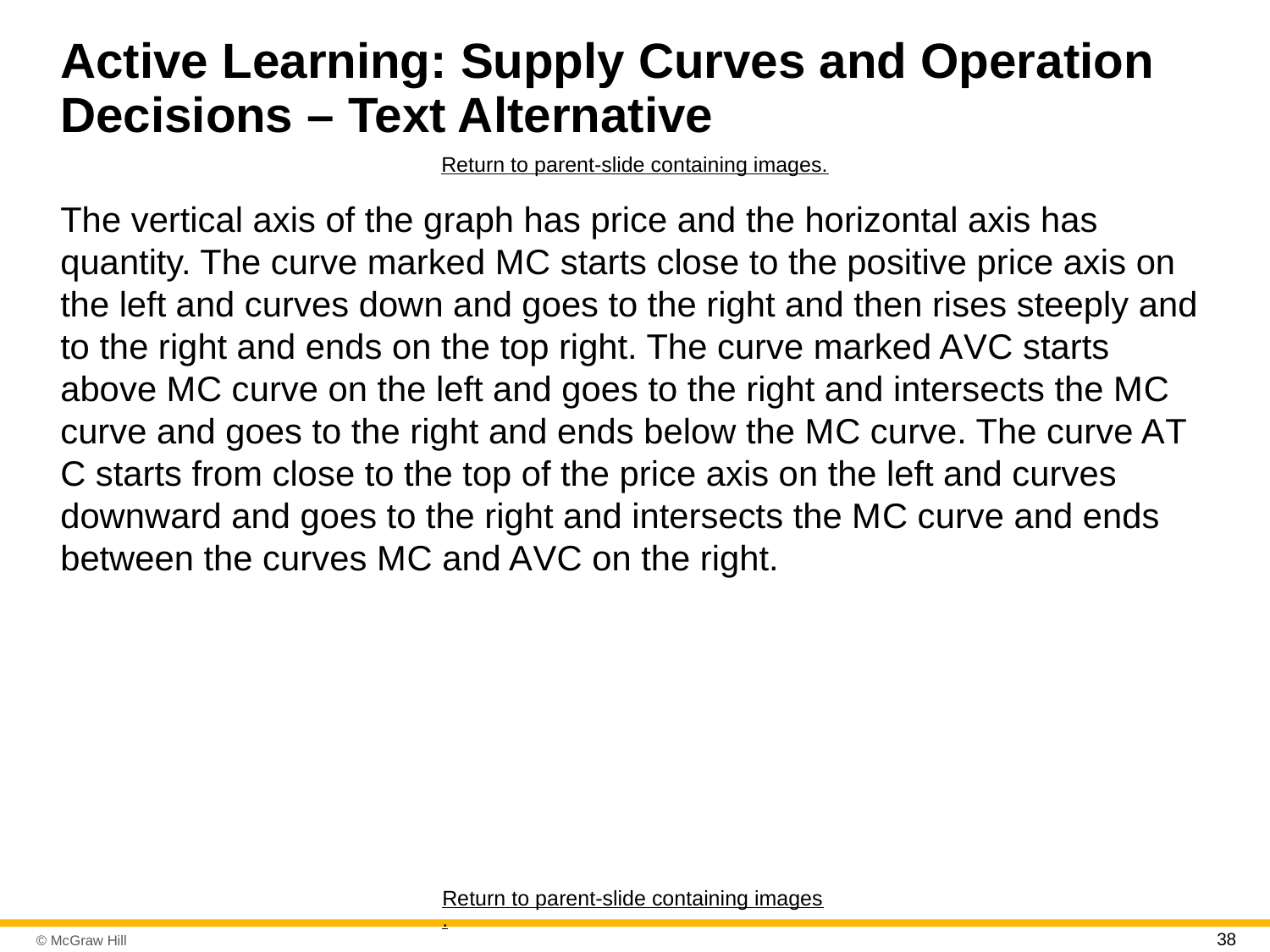

# Active Learning: Supply Curves and Operation Decisions – Text Alternative
Return to parent-slide containing images.
The vertical axis of the graph has price and the horizontal axis has quantity. The curve marked M C starts close to the positive price axis on the left and curves down and goes to the right and then rises steeply and to the right and ends on the top right. The curve marked A V C starts above M C curve on the left and goes to the right and intersects the M C curve and goes to the right and ends below the M C curve. The curve A T C starts from close to the top of the price axis on the left and curves downward and goes to the right and intersects the M C curve and ends between the curves M C and A V C on the right.
Return to parent-slide containing images.